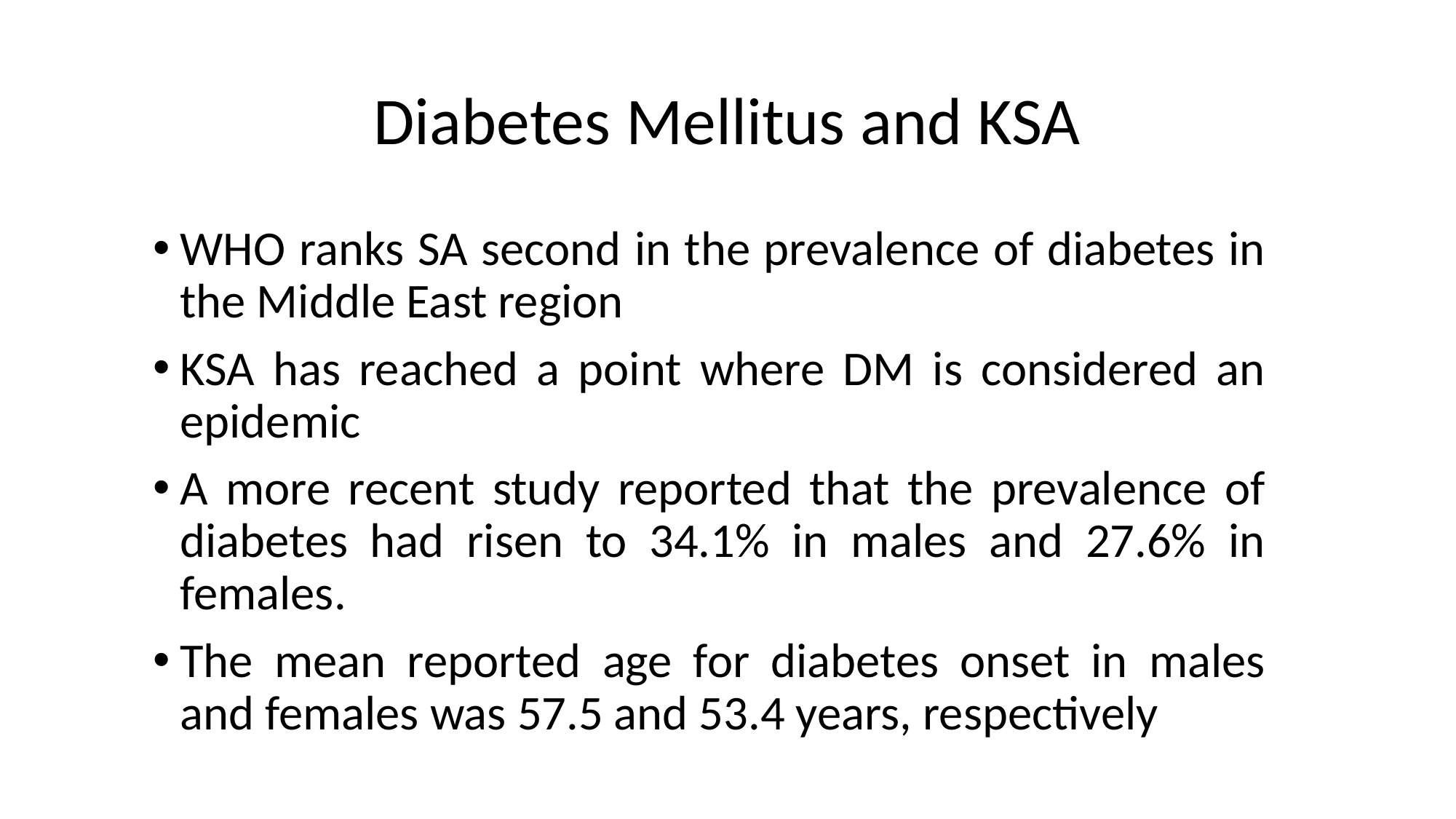

# Diabetes Mellitus and KSA
WHO ranks SA second in the prevalence of diabetes in the Middle East region
KSA has reached a point where DM is considered an epidemic
A more recent study reported that the prevalence of diabetes had risen to 34.1% in males and 27.6% in females.
The mean reported age for diabetes onset in males and females was 57.5 and 53.4 years, respectively